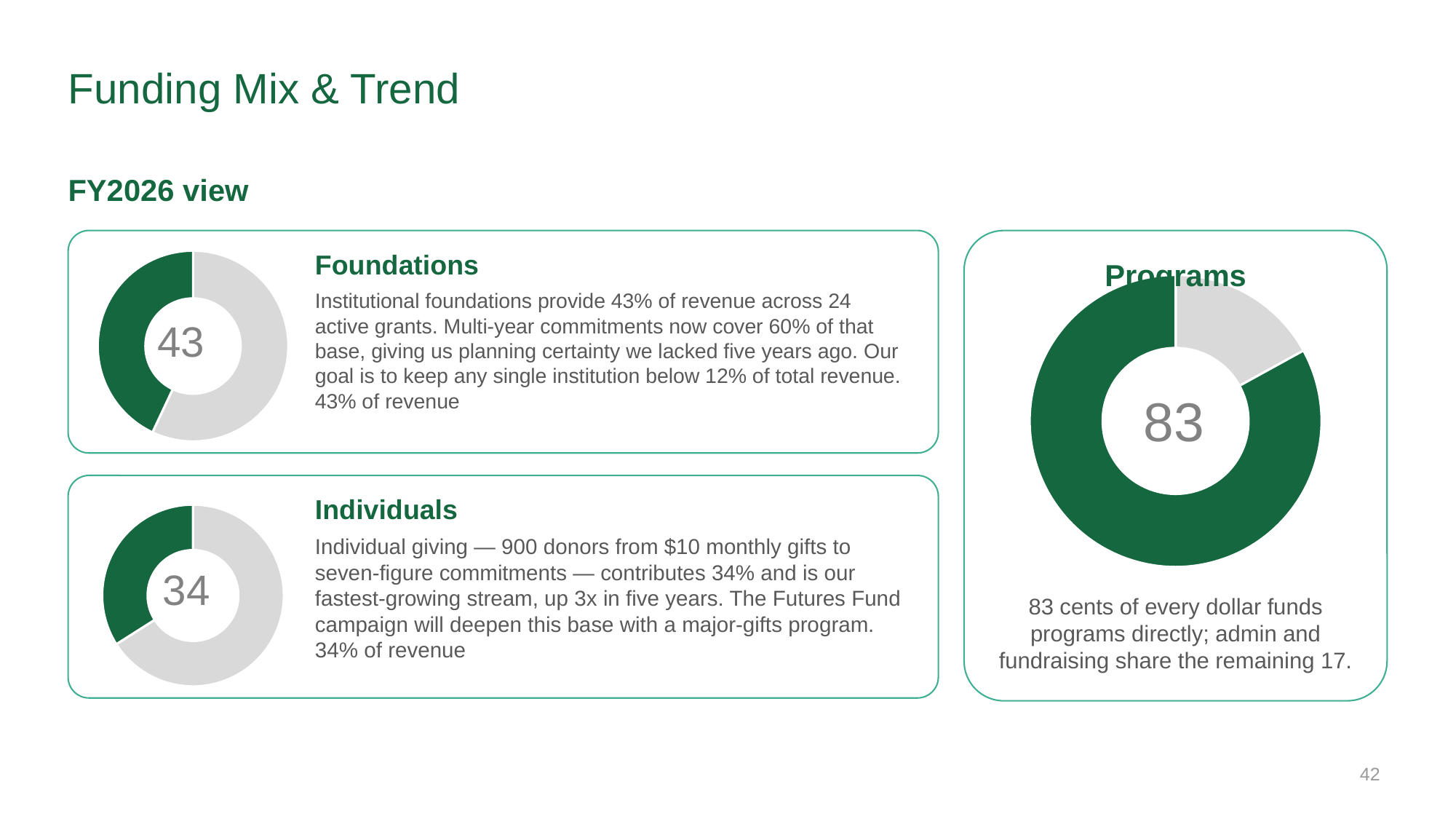

# Funding Mix & Trend
FY2026 view

Foundations

### Chart

| Category | Foundations |
|---|---|
| Other | 57.0 |
| Foundations | 43.0 |
Programs

### Chart

| Category | Programs |
|---|---|
| Other | 17.0 |
| Programs | 83.0 |
Institutional foundations provide 43% of revenue across 24 active grants. Multi-year commitments now cover 60% of that base, giving us planning certainty we lacked five years ago. Our goal is to keep any single institution below 12% of total revenue.
43% of revenue

Individuals

### Chart

| Category | Individuals |
|---|---|
| Other | 66.0 |
| Individuals | 34.0 |
Individual giving — 900 donors from $10 monthly gifts to seven-figure commitments — contributes 34% and is our fastest-growing stream, up 3x in five years. The Futures Fund campaign will deepen this base with a major-gifts program.
34% of revenue
83 cents of every dollar funds programs directly; admin and fundraising share the remaining 17.
42